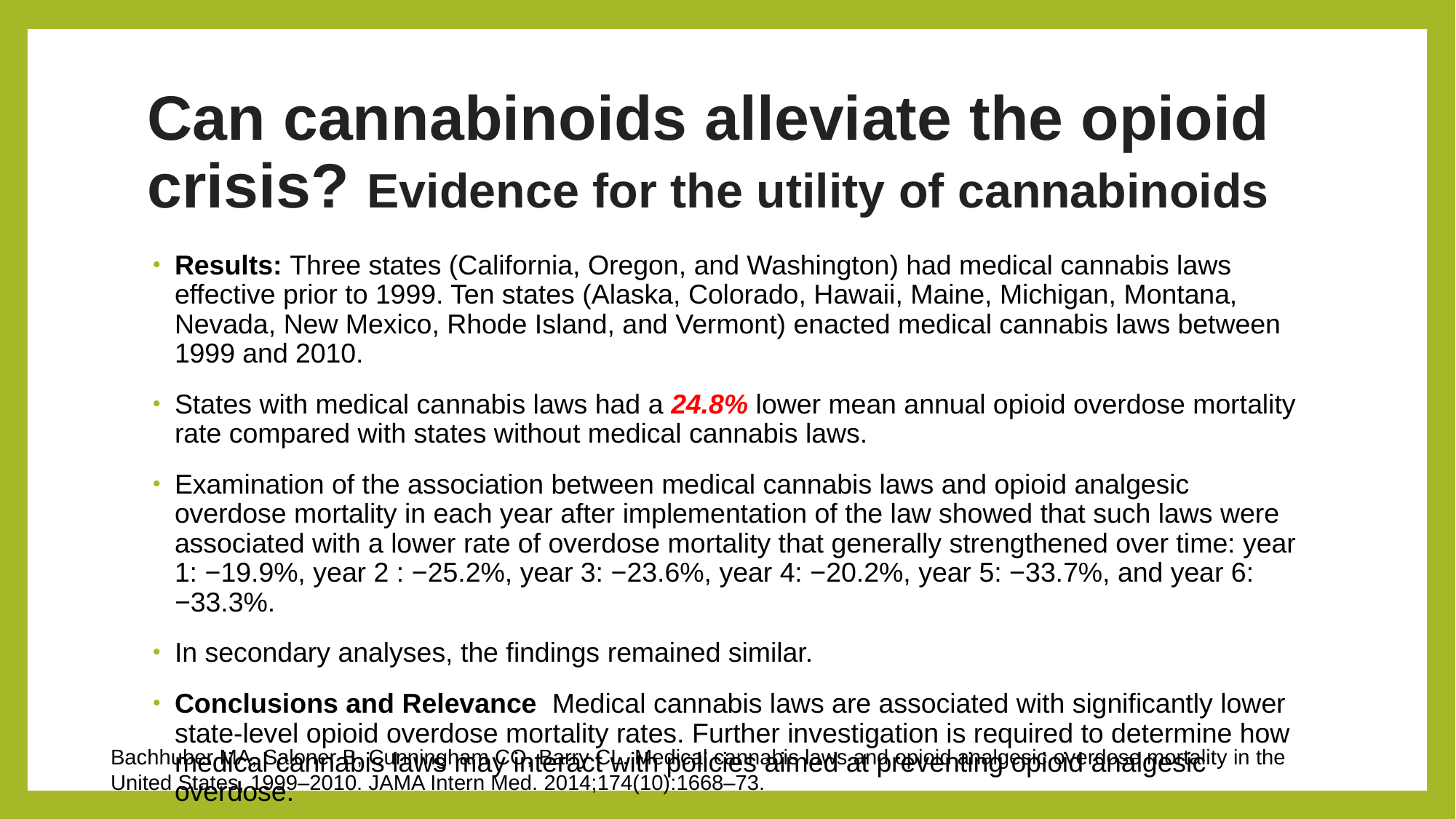

# Can cannabinoids alleviate the opioid crisis? Evidence for the utility of cannabinoids
Results: Three states (California, Oregon, and Washington) had medical cannabis laws effective prior to 1999. Ten states (Alaska, Colorado, Hawaii, Maine, Michigan, Montana, Nevada, New Mexico, Rhode Island, and Vermont) enacted medical cannabis laws between 1999 and 2010.
States with medical cannabis laws had a 24.8% lower mean annual opioid overdose mortality rate compared with states without medical cannabis laws.
Examination of the association between medical cannabis laws and opioid analgesic overdose mortality in each year after implementation of the law showed that such laws were associated with a lower rate of overdose mortality that generally strengthened over time: year 1: −19.9%, year 2 : −25.2%, year 3: −23.6%, year 4: −20.2%, year 5: −33.7%, and year 6: −33.3%.
In secondary analyses, the findings remained similar.
Conclusions and Relevance  Medical cannabis laws are associated with significantly lower state-level opioid overdose mortality rates. Further investigation is required to determine how medical cannabis laws may interact with policies aimed at preventing opioid analgesic overdose.

Bachhuber MA, Saloner B, Cunningham CO, Barry CL. Medical cannabis laws and opioid analgesic overdose mortality in the United States, 1999–2010. JAMA Intern Med. 2014;174(10):1668–73.